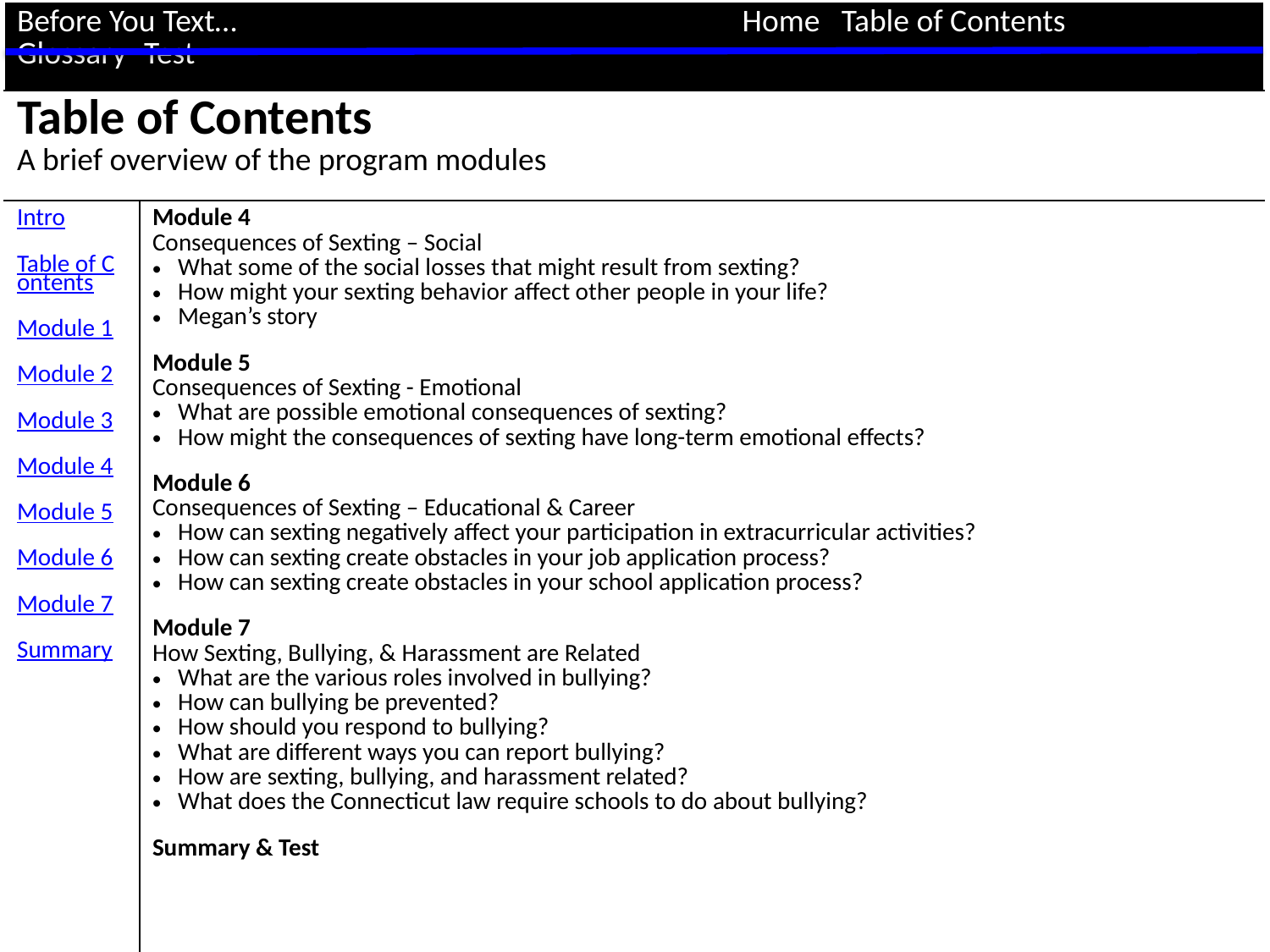

| Before You Text… Home Table of Contents Glossary Test |  |
| --- | --- |
| Table of Contents A brief overview of the program modules |  |
| Intro Table of Contents Module 1 Module 2 Module 3 Module 4 Module 5 Module 6 Module 7 Summary | Module 4  Consequences of Sexting – Social What some of the social losses that might result from sexting? How might your sexting behavior affect other people in your life? Megan’s story Module 5  Consequences of Sexting - Emotional What are possible emotional consequences of sexting? How might the consequences of sexting have long-term emotional effects? Module 6  Consequences of Sexting – Educational & Career How can sexting negatively affect your participation in extracurricular activities? How can sexting create obstacles in your job application process? How can sexting create obstacles in your school application process? Module 7  How Sexting, Bullying, & Harassment are Related What are the various roles involved in bullying? How can bullying be prevented? How should you respond to bullying? What are different ways you can report bullying? How are sexting, bullying, and harassment related? What does the Connecticut law require schools to do about bullying? Summary & Test |